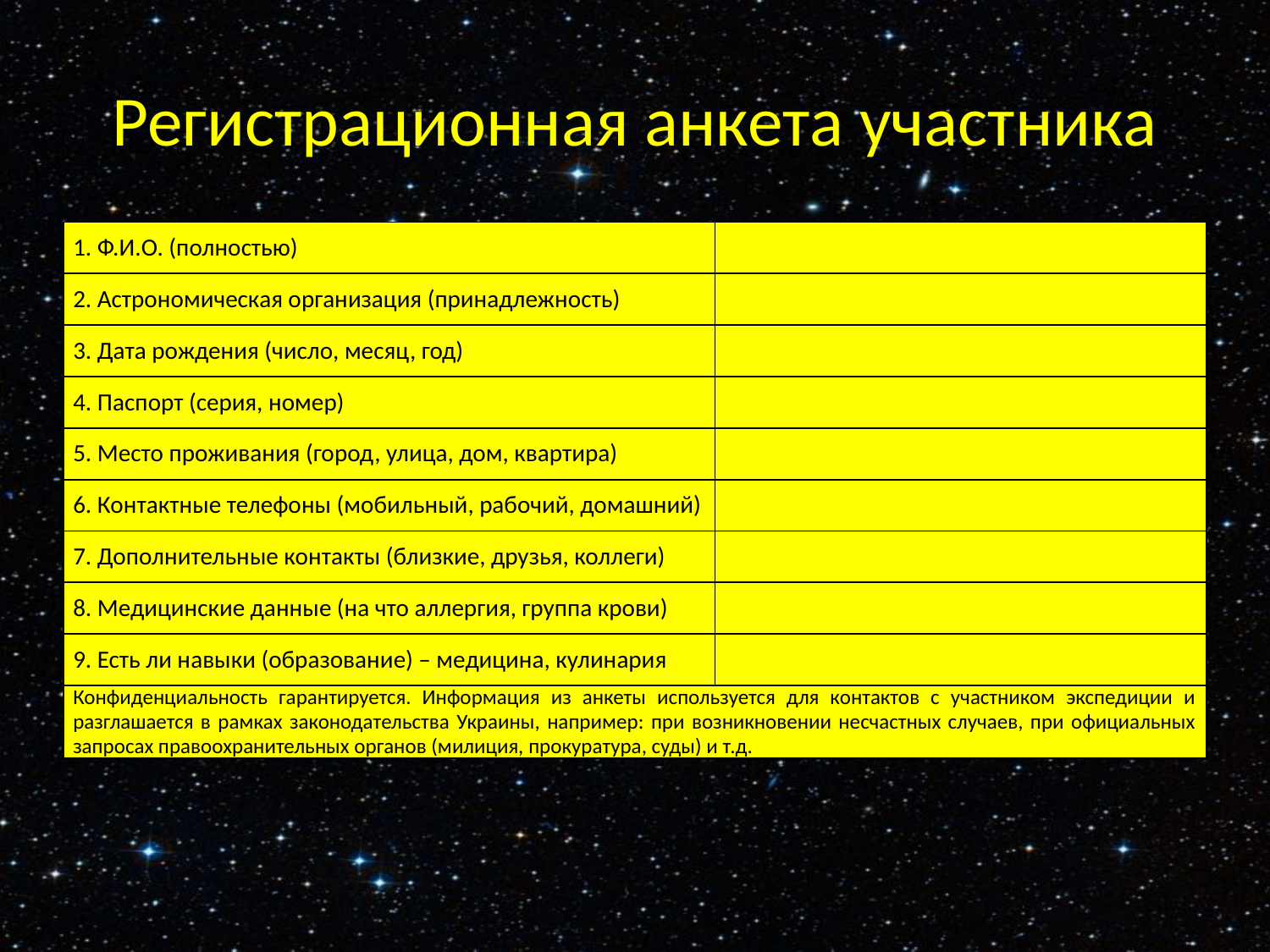

# Регистрационная анкета участника
| 1. Ф.И.О. (полностью) |  |
| --- | --- |
| 2. Астрономическая организация (принадлежность) |  |
| 3. Дата рождения (число, месяц, год) |  |
| 4. Паспорт (серия, номер) |  |
| 5. Место проживания (город, улица, дом, квартира) |  |
| 6. Контактные телефоны (мобильный, рабочий, домашний) |  |
| 7. Дополнительные контакты (близкие, друзья, коллеги) |  |
| 8. Медицинские данные (на что аллергия, группа крови) |  |
| 9. Есть ли навыки (образование) – медицина, кулинария |  |
| Конфиденциальность гарантируется. Информация из анкеты используется для контактов с участником экспедиции и разглашается в рамках законодательства Украины, например: при возникновении несчастных случаев, при официальных запросах правоохранительных органов (милиция, прокуратура, суды) и т.д. |  |